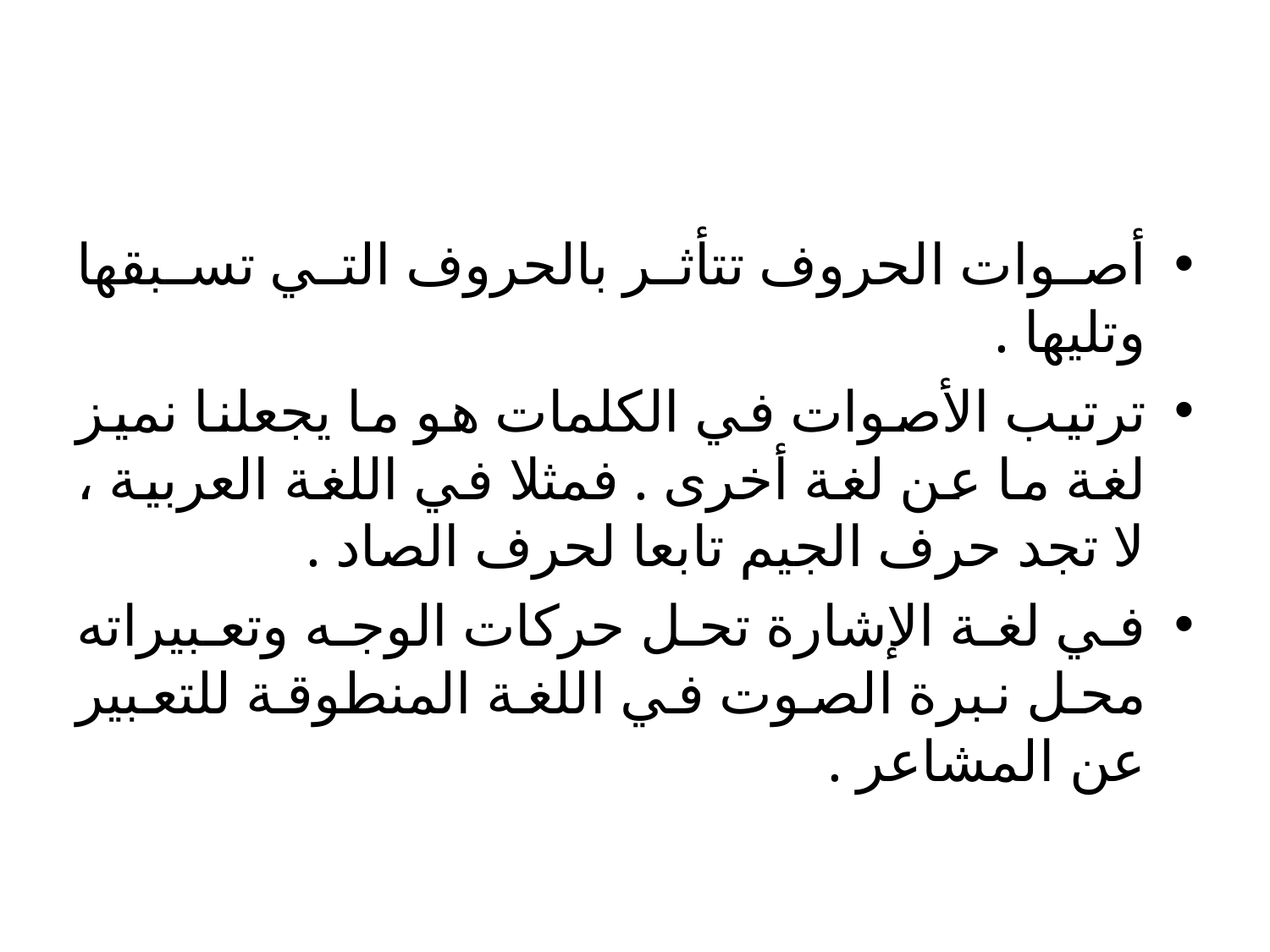

#
أصوات الحروف تتأثر بالحروف التي تسبقها وتليها .
ترتيب الأصوات في الكلمات هو ما يجعلنا نميز لغة ما عن لغة أخرى . فمثلا في اللغة العربية ، لا تجد حرف الجيم تابعا لحرف الصاد .
في لغة الإشارة تحل حركات الوجه وتعبيراته محل نبرة الصوت في اللغة المنطوقة للتعبير عن المشاعر .